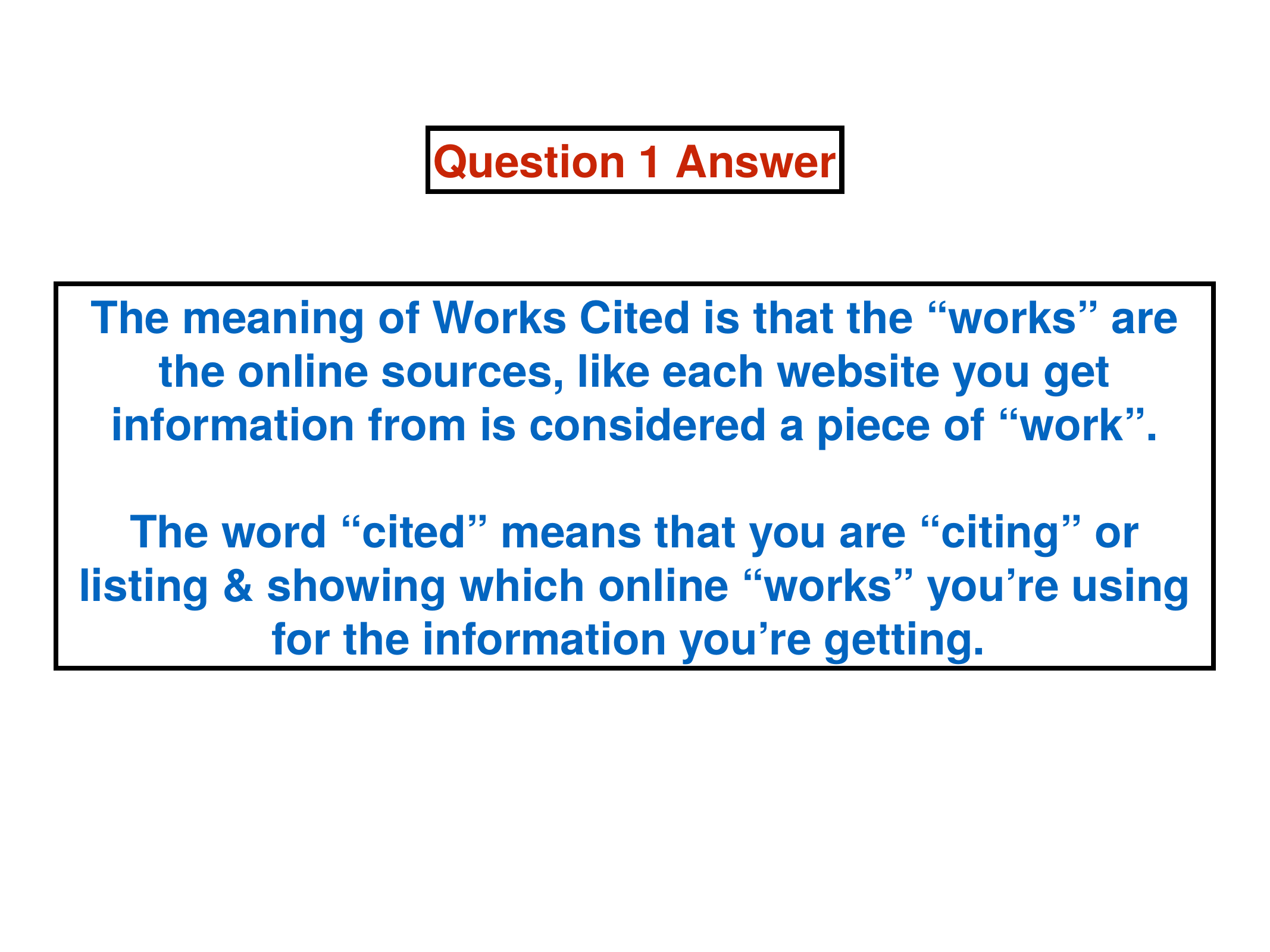

Question 1 Answer
The meaning of Works Cited is that the “works” are the online sources, like each website you get information from is considered a piece of “work”.

The word “cited” means that you are “citing” or listing & showing which online “works” you’re using for the information you’re getting.